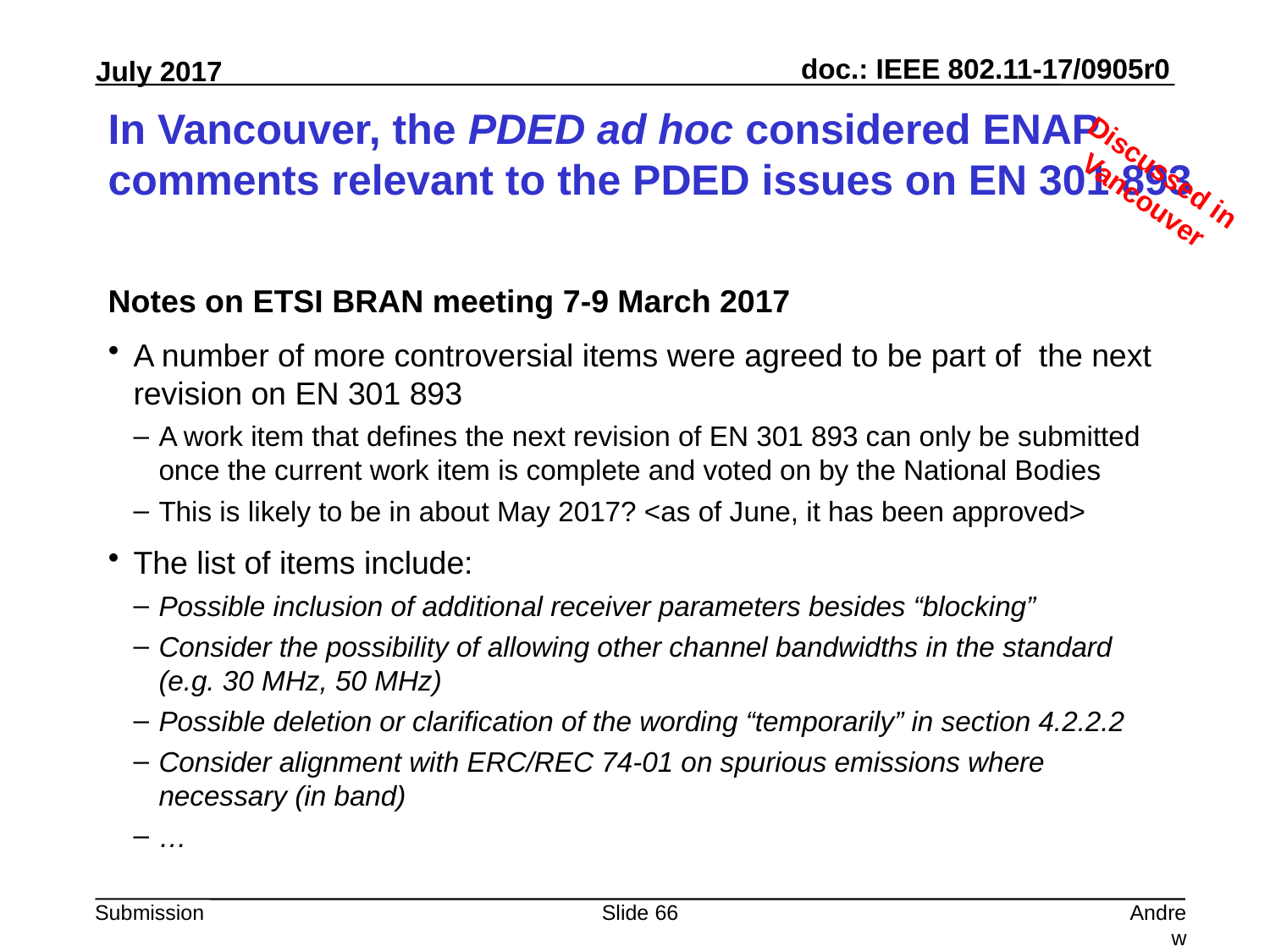

# In Vancouver, the PDED ad hoc considered ENAP comments relevant to the PDED issues on EN 301 893
Discussed in Vancouver
Notes on ETSI BRAN meeting 7-9 March 2017
A number of more controversial items were agreed to be part of  the next revision on EN 301 893
A work item that defines the next revision of EN 301 893 can only be submitted once the current work item is complete and voted on by the National Bodies
This is likely to be in about May 2017? <as of June, it has been approved>
The list of items include:
Possible inclusion of additional receiver parameters besides “blocking”
Consider the possibility of allowing other channel bandwidths in the standard (e.g. 30 MHz, 50 MHz)
Possible deletion or clarification of the wording “temporarily” in section 4.2.2.2
Consider alignment with ERC/REC 74-01 on spurious emissions where necessary (in band)
…
Slide 66
Andrew Myles, Cisco